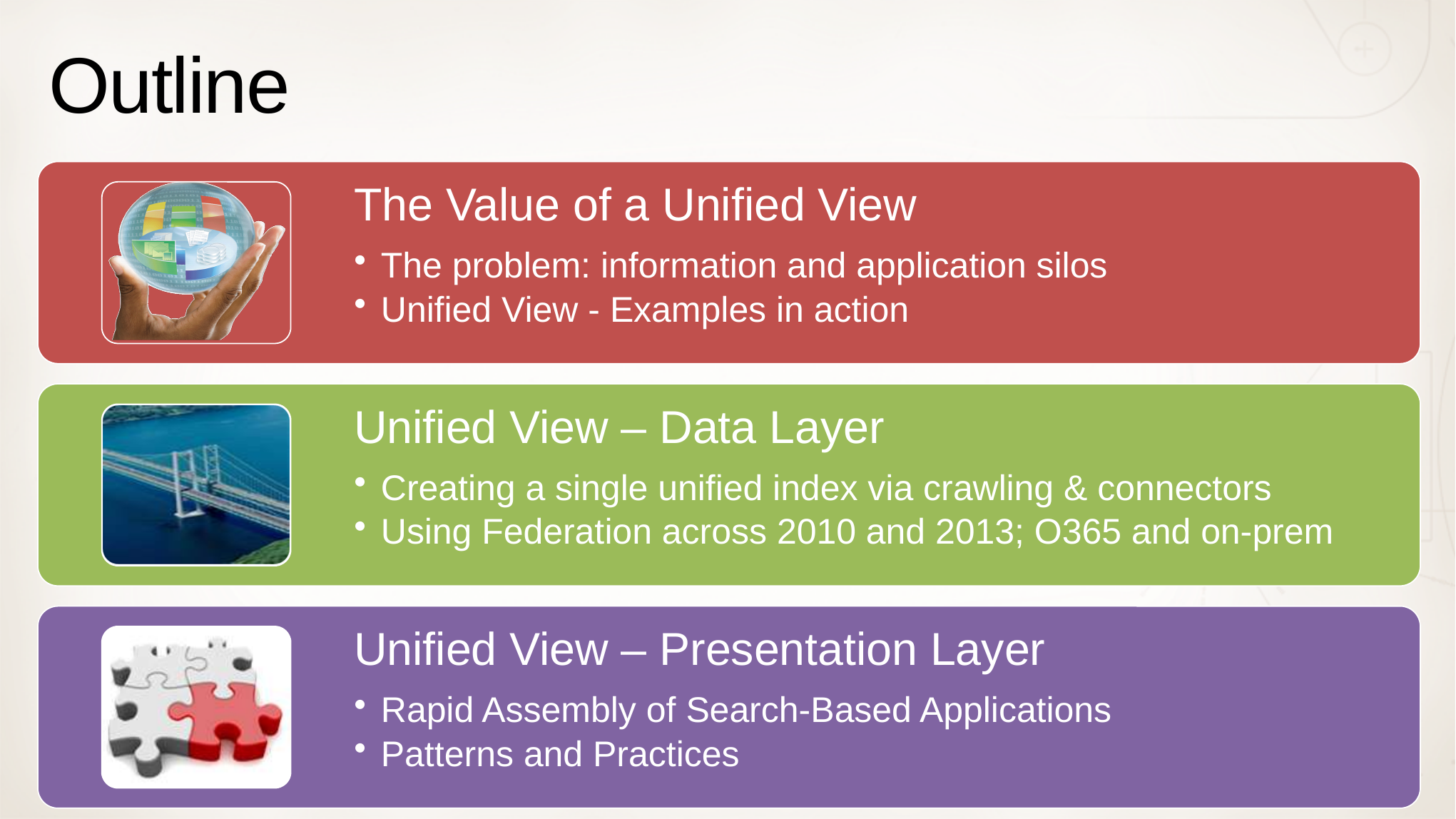

# Outline
The Value of a Unified View
The problem: information and application silos
Unified View - Examples in action
Unified View – Data Layer
Creating a single unified index via crawling & connectors
Using Federation across 2010 and 2013; O365 and on-prem
Unified View – Presentation Layer
Rapid Assembly of Search-Based Applications
Patterns and Practices